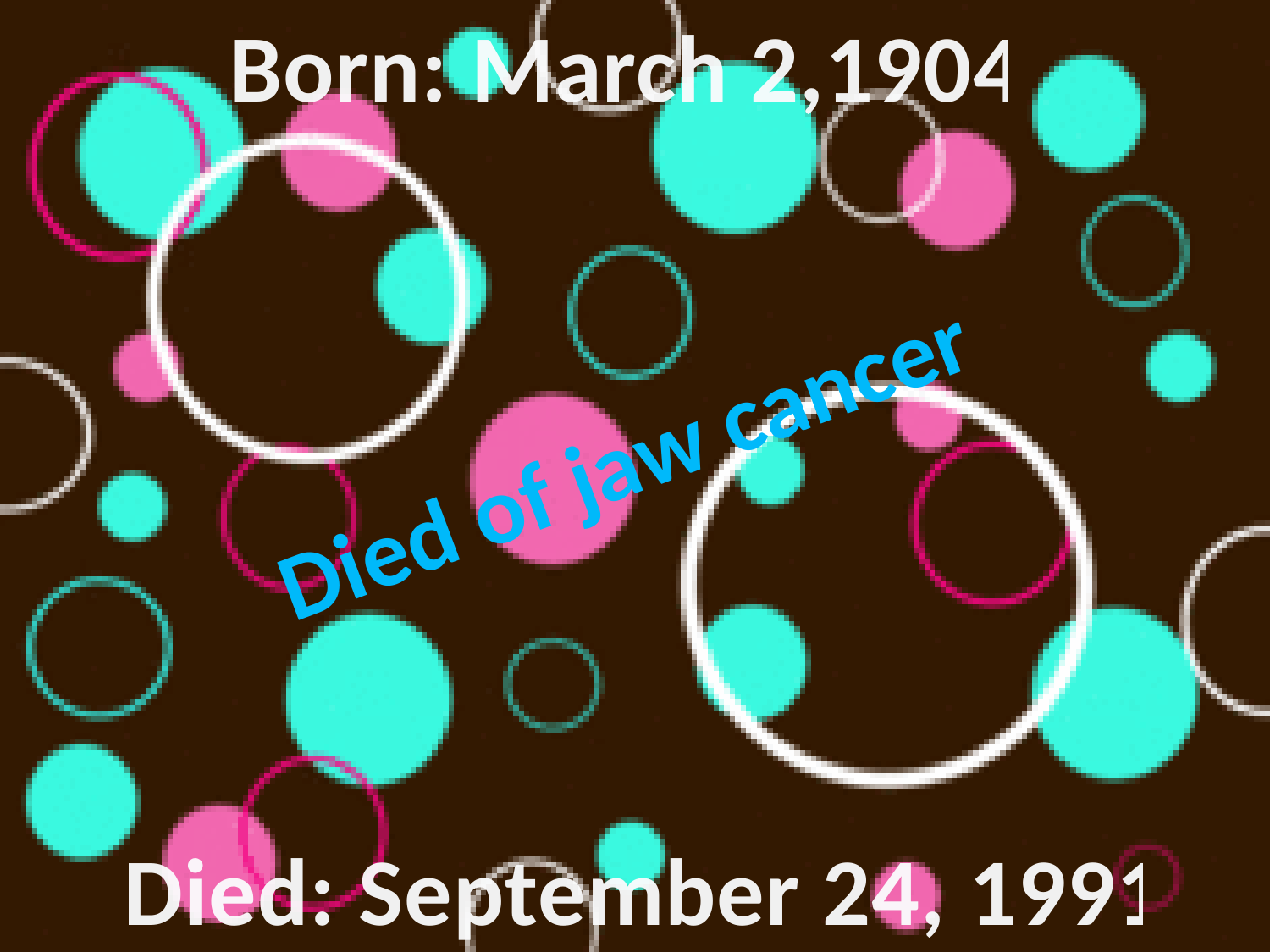

Born: March 2,1904
Died of jaw cancer
Died: September 24, 1991